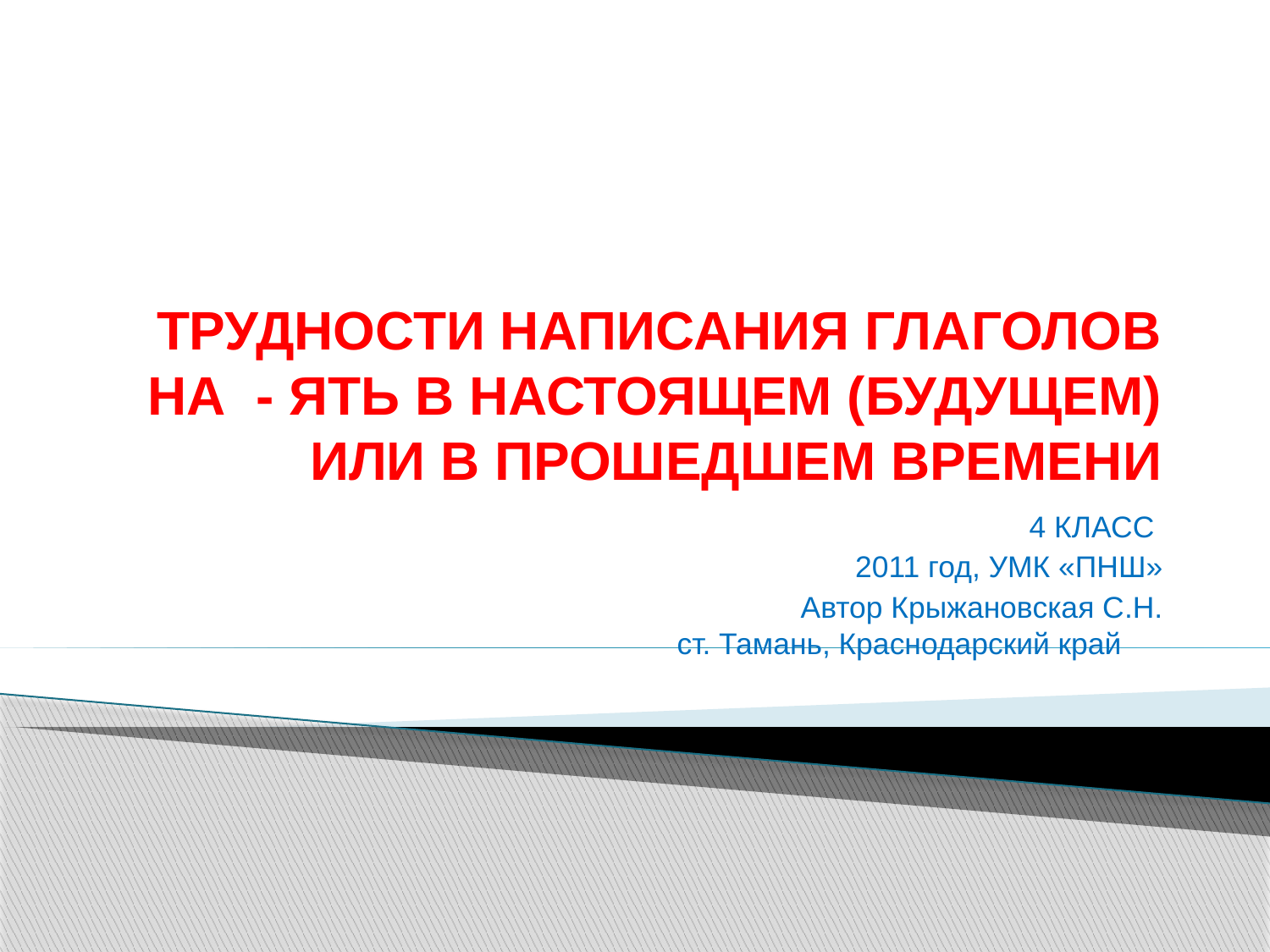

# ТРУДНОСТИ НАПИСАНИЯ ГЛАГОЛОВ НА  - ЯТЬ В НАСТОЯЩЕМ (БУДУЩЕМ) ИЛИ В ПРОШЕДШЕМ ВРЕМЕНИ
4 КЛАСС
2011 год, УМК «ПНШ»
Автор Крыжановская С.Н.
ст. Тамань, Краснодарский край